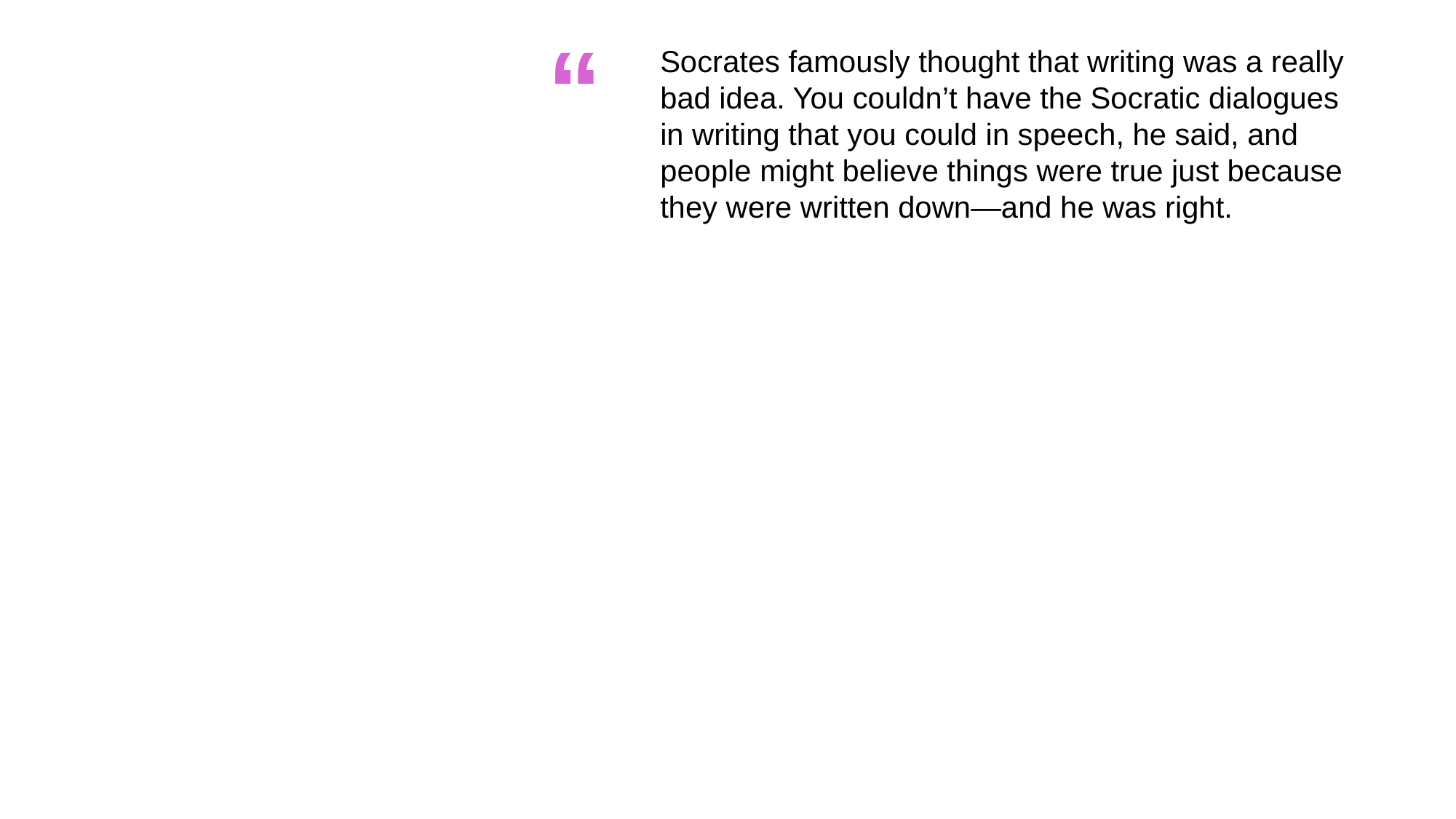

“
Socrates famously thought that writing was a really bad idea. You couldn’t have the Socratic dialogues in writing that you could in speech, he said, and people might believe things were true just because they were written down—and he was right.